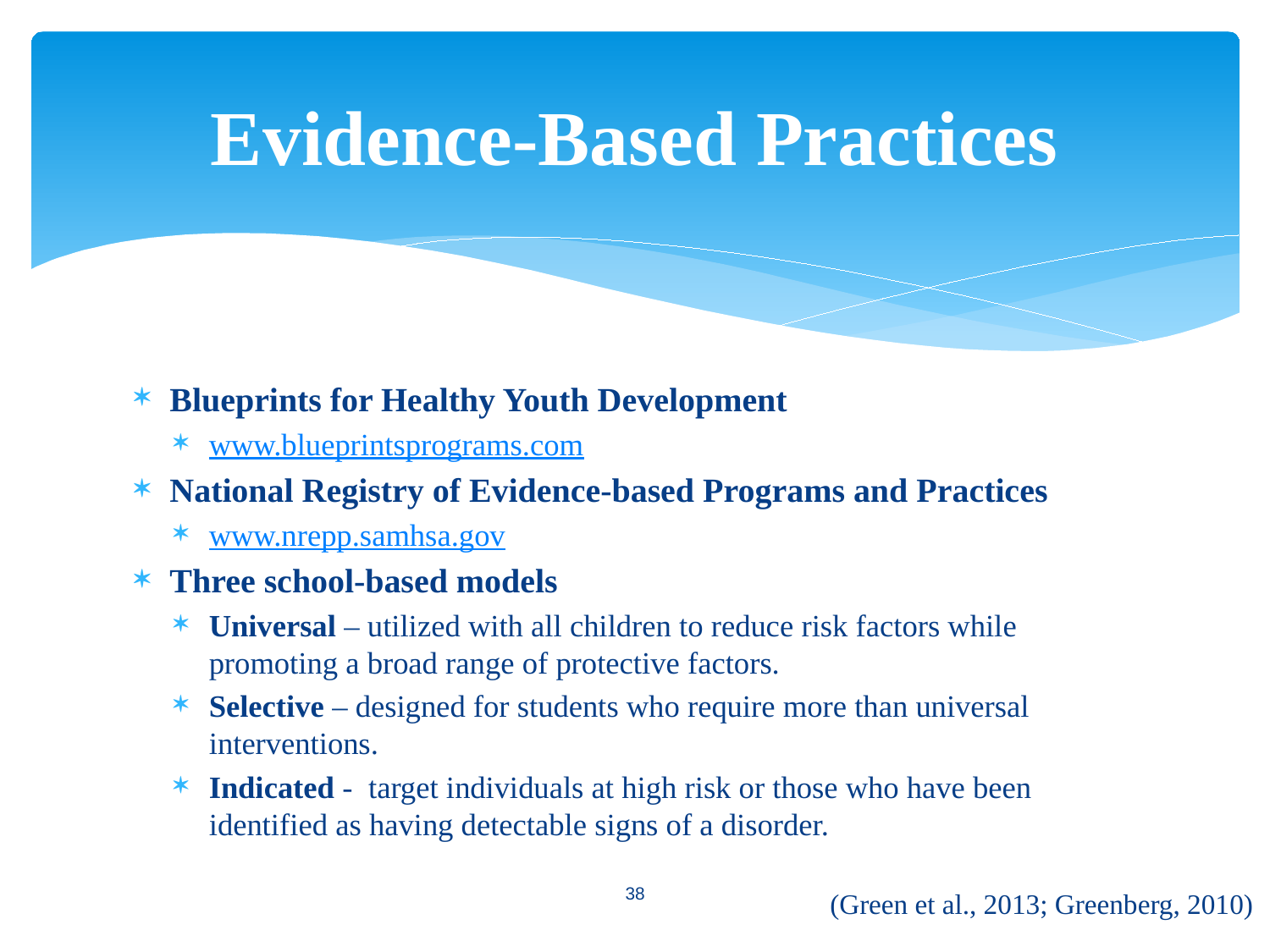

# Evidence-Based Practices
Blueprints for Healthy Youth Development
www.blueprintsprograms.com
National Registry of Evidence-based Programs and Practices
www.nrepp.samhsa.gov
Three school-based models
Universal – utilized with all children to reduce risk factors while promoting a broad range of protective factors.
Selective – designed for students who require more than universal interventions.
Indicated -  target individuals at high risk or those who have been identified as having detectable signs of a disorder.

38
(Green et al., 2013; Greenberg, 2010)